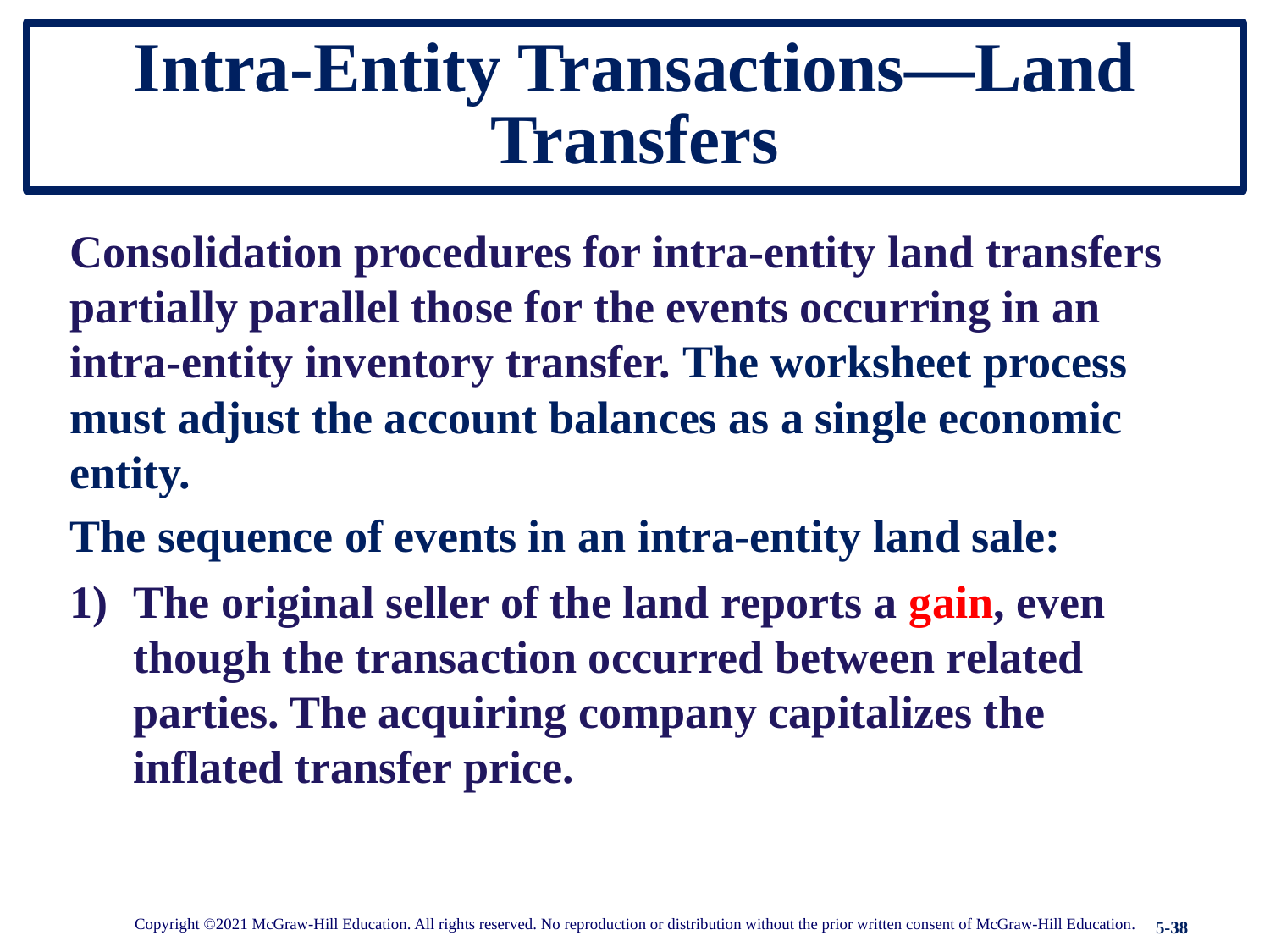

# Intra-Entity Transactions—Land Transfers
Consolidation procedures for intra-entity land transfers partially parallel those for the events occurring in an intra-entity inventory transfer. The worksheet process must adjust the account balances as a single economic entity.
The sequence of events in an intra-entity land sale:
1) 	The original seller of the land reports a gain, even though the transaction occurred between related parties. The acquiring company capitalizes the inflated transfer price.
Copyright ©2021 McGraw-Hill Education. All rights reserved. No reproduction or distribution without the prior written consent of McGraw-Hill Education.
5-38